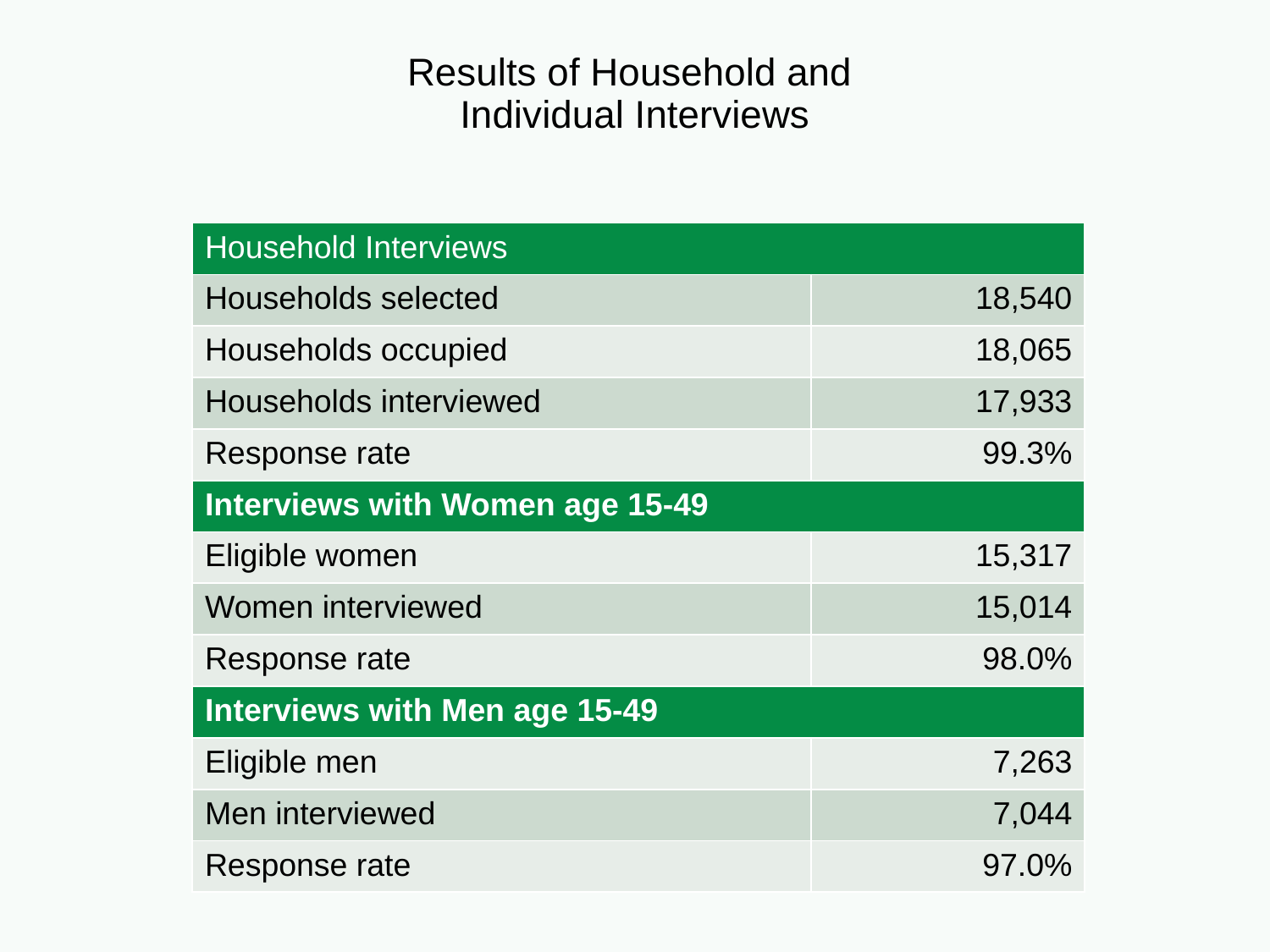

# Results of Household and Individual Interviews
| Household Interviews |  |
| --- | --- |
| Households selected | 18,540 |
| Households occupied | 18,065 |
| Households interviewed | 17,933 |
| Response rate | 99.3% |
| Interviews with Women age 15-49 |  |
| Eligible women | 15,317 |
| Women interviewed | 15,014 |
| Response rate | 98.0% |
| Interviews with Men age 15-49 |  |
| Eligible men | 7,263 |
| Men interviewed | 7,044 |
| Response rate | 97.0% |